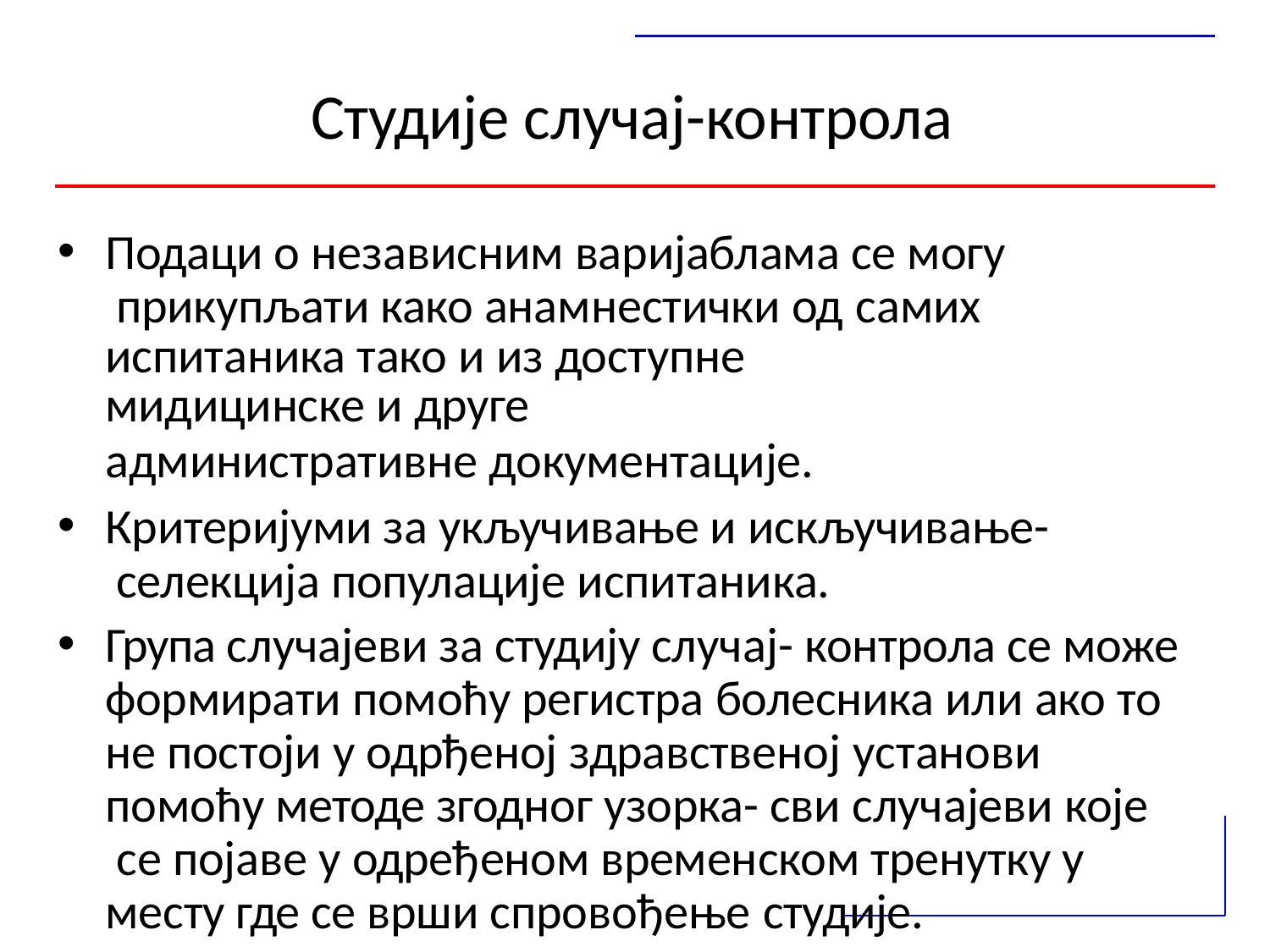

# Студије случај-контрола
Подаци о независним варијаблама се могу  прикупљати како анамнестички од самих
испитаника тако и из доступне мидицинске и друге
административне документације.
Критеријуми за укључивање и искључивање-  селекција популације испитаника.
Група случајеви за студију случај- контрола се може  формирати помоћу регистра болесника или ако то  не постоји у одрђеној здравственој установи
помоћу методе згодног узорка- сви случајеви које  се појаве у одређеном временском тренутку у  месту где се врши спровођење студије.